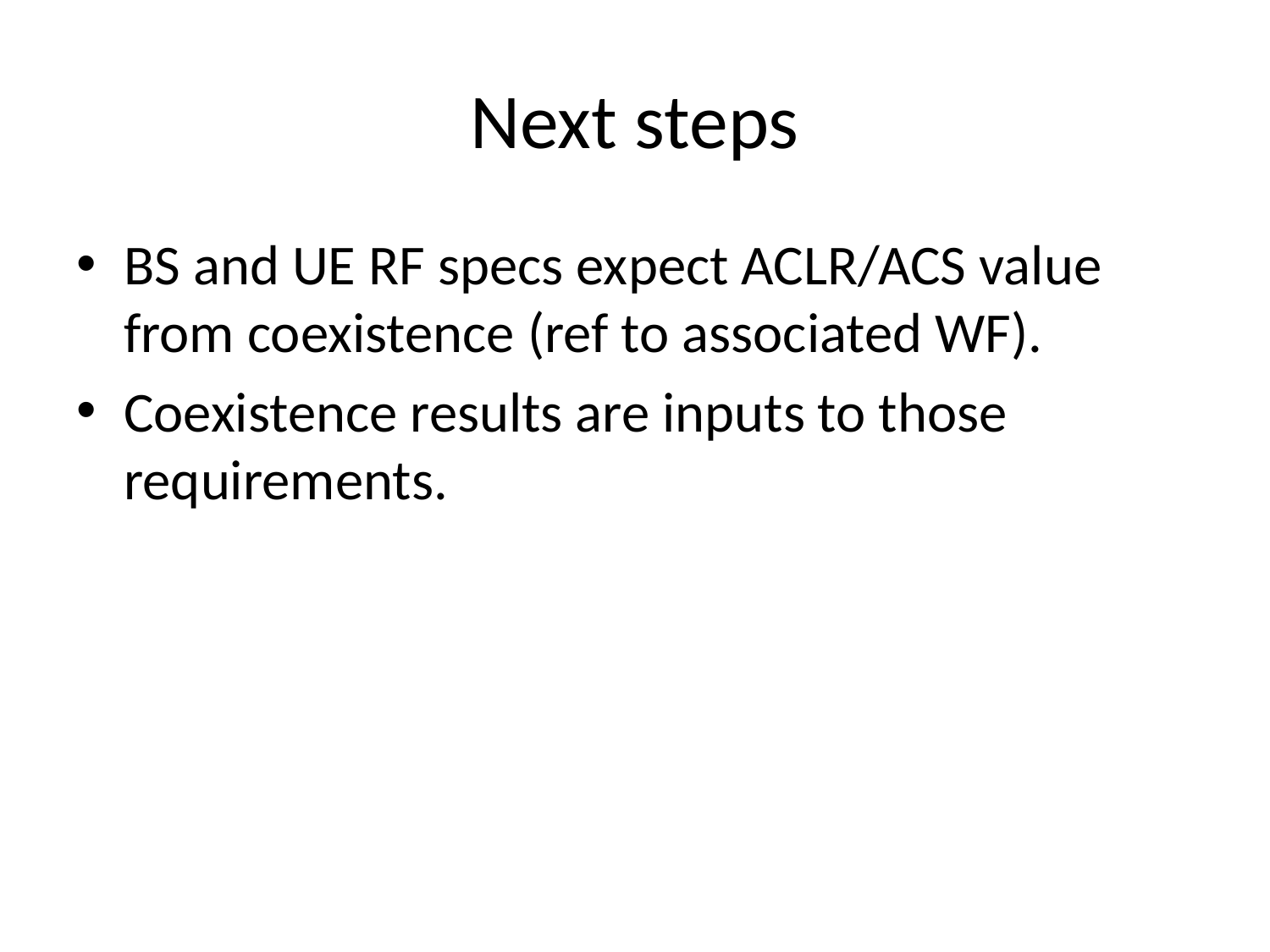

# Next steps
BS and UE RF specs expect ACLR/ACS value from coexistence (ref to associated WF).
Coexistence results are inputs to those requirements.